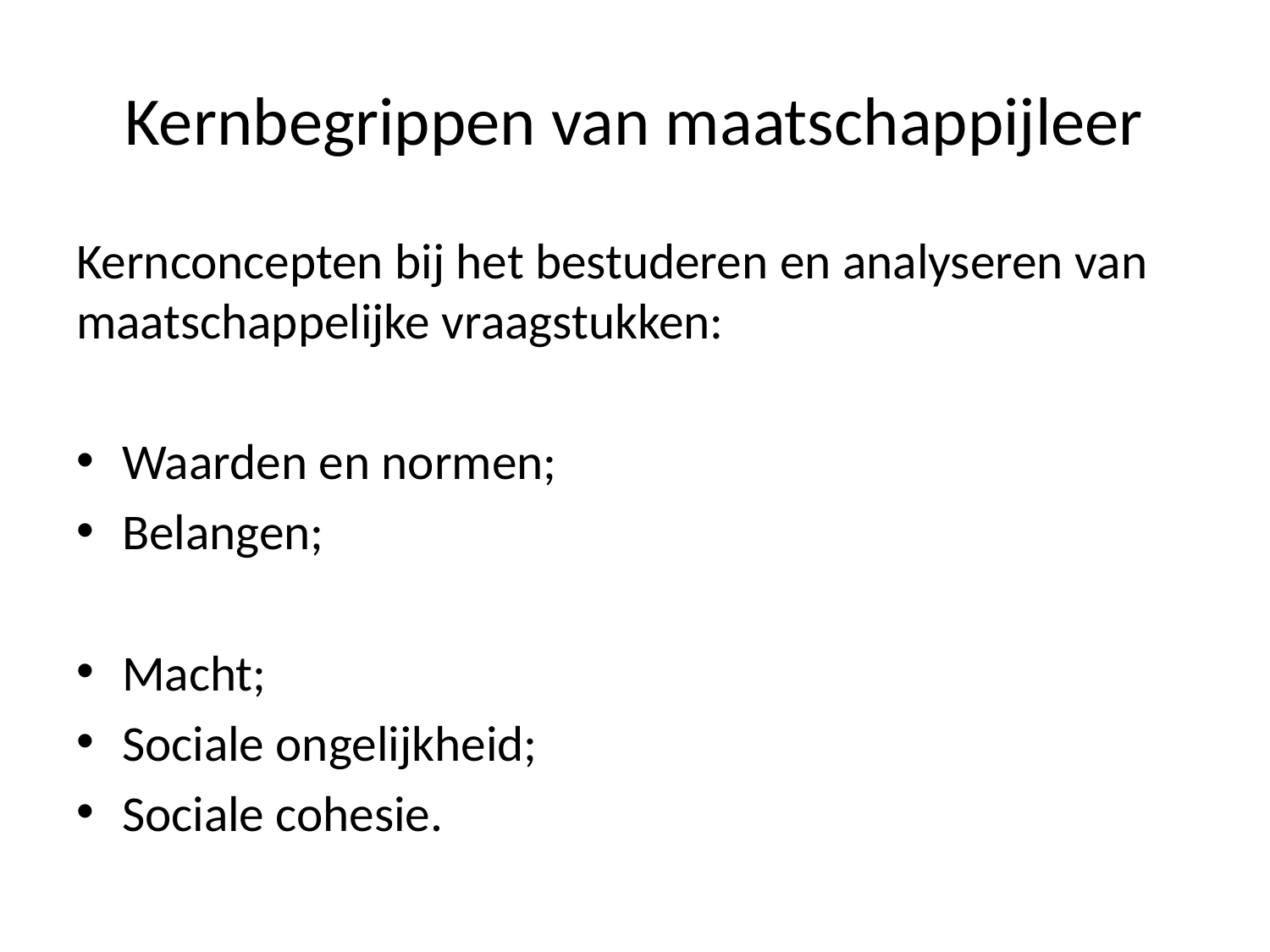

# Kernbegrippen van maatschappijleer
Kernconcepten bij het bestuderen en analyseren van maatschappelijke vraagstukken:

Waarden en normen;
Belangen;

Macht;
Sociale ongelijkheid;
Sociale cohesie.